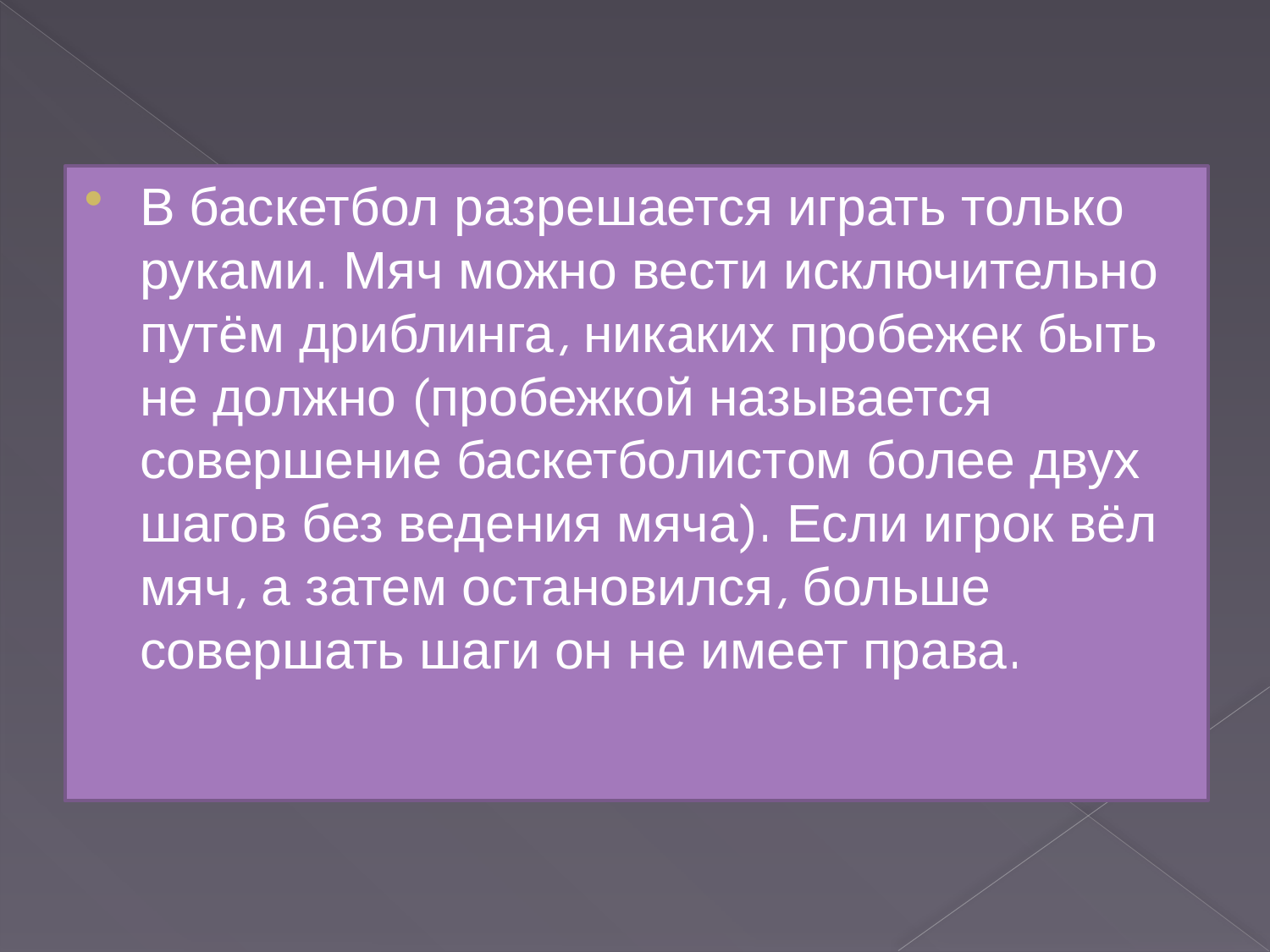

В баскетбол разрешается играть только руками. Мяч можно вести исключительно путём дриблинга, никаких пробежек быть не должно (пробежкой называется совершение баскетболистом более двух шагов без ведения мяча). Если игрок вёл мяч, а затем остановился, больше совершать шаги он не имеет права.